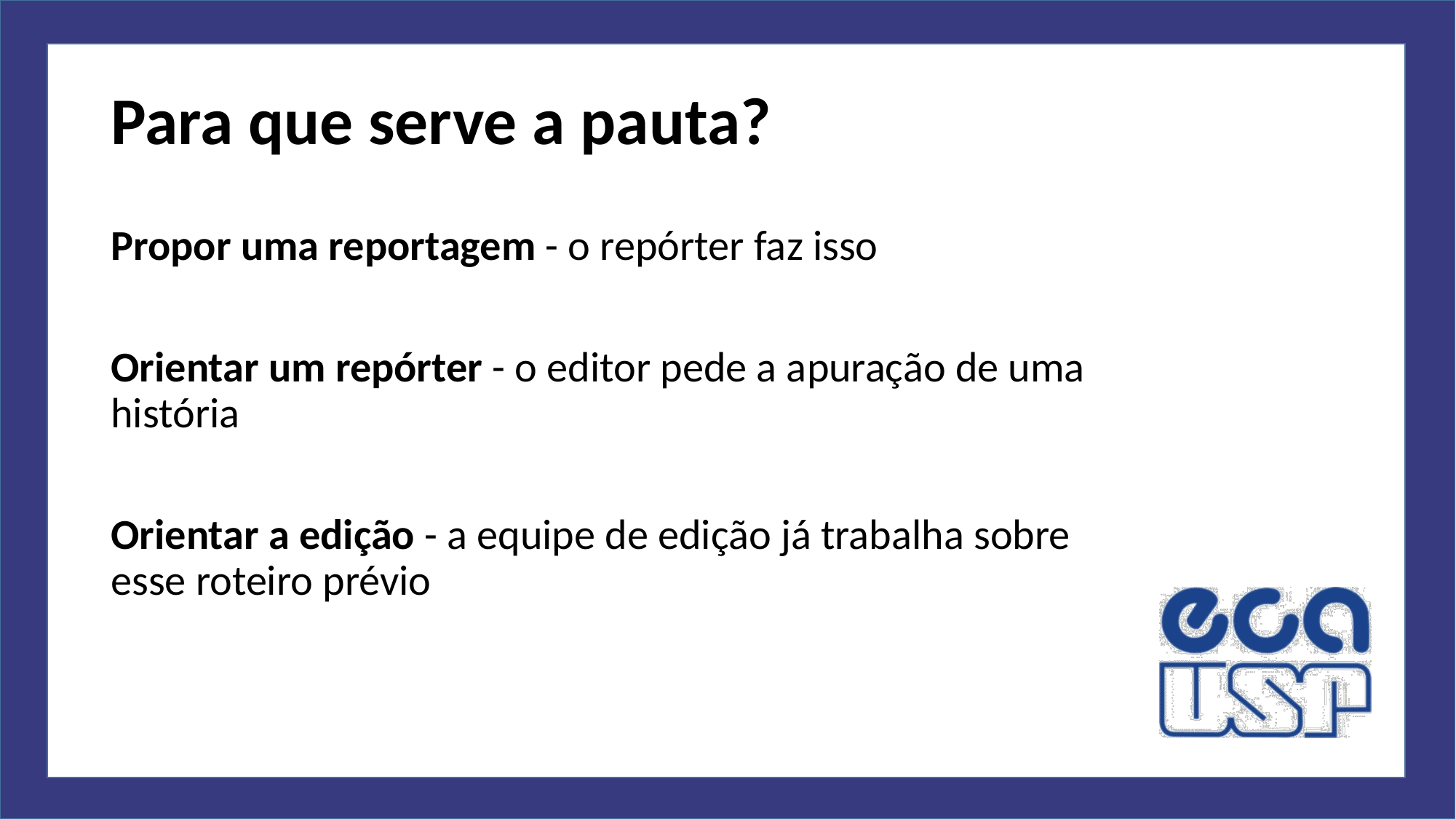

# Para que serve a pauta?
Propor uma reportagem - o repórter faz isso

Orientar um repórter - o editor pede a apuração de uma história

Orientar a edição - a equipe de edição já trabalha sobre esse roteiro prévio